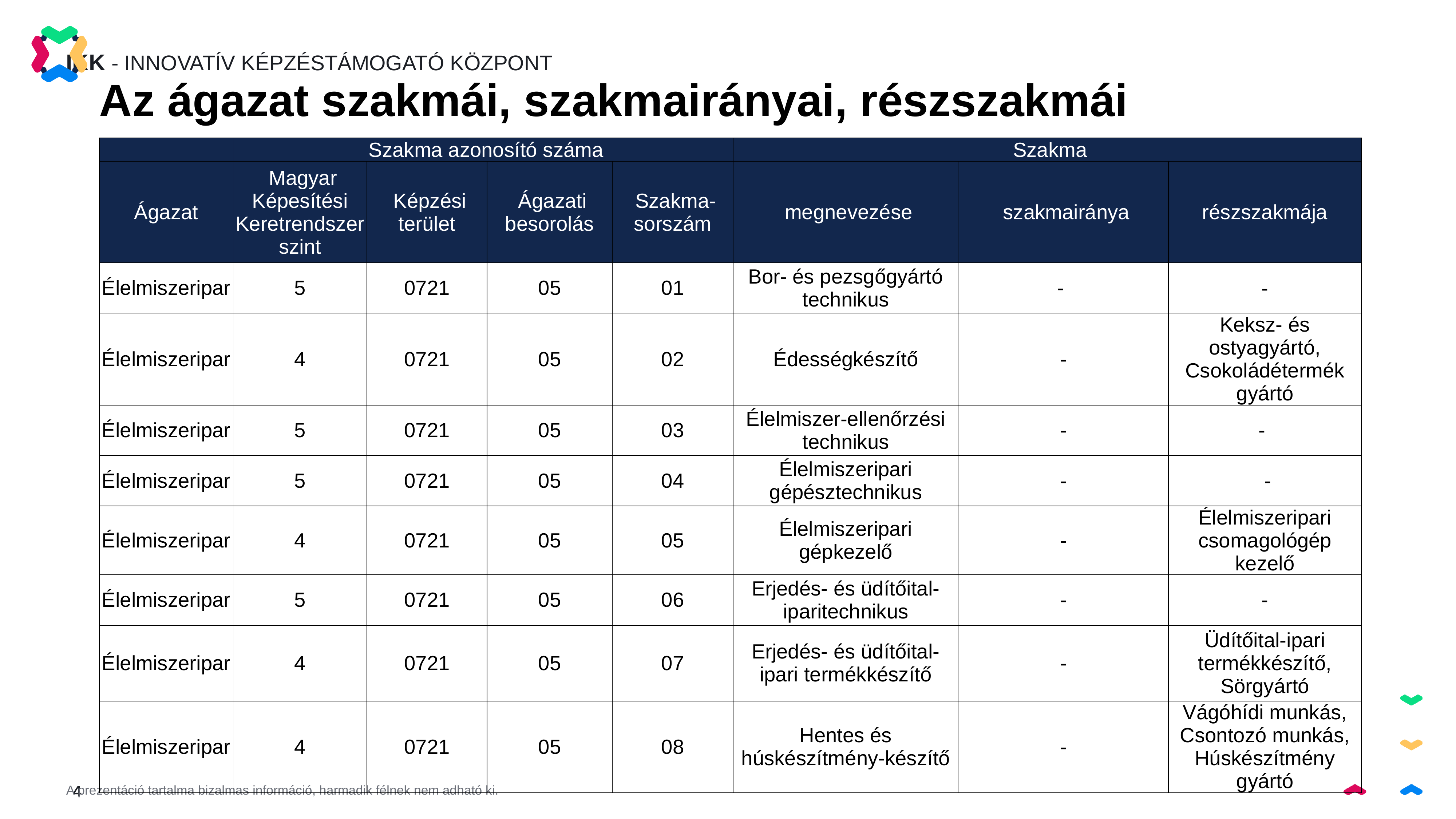

Az ágazat szakmái, szakmairányai, részszakmái
|  | Szakma azonosító száma |  |  |  | Szakma |  |  |
| --- | --- | --- | --- | --- | --- | --- | --- |
| Ágazat | Magyar Képesítési Keretrendszer szint | Képzési terület | Ágazati besorolás | Szakma-sorszám | megnevezése | szakmairánya | részszakmája |
| Élelmiszeripar | 5 | 0721 | 05 | 01 | Bor- és pezsgőgyártó technikus | - | - |
| Élelmiszeripar | 4 | 0721 | 05 | 02 | Édességkészítő | - | Keksz- és ostyagyártó, Csokoládétermék gyártó |
| Élelmiszeripar | 5 | 0721 | 05 | 03 | Élelmiszer-ellenőrzési technikus | - | - |
| Élelmiszeripar | 5 | 0721 | 05 | 04 | Élelmiszeripari gépésztechnikus | - | - |
| Élelmiszeripar | 4 | 0721 | 05 | 05 | Élelmiszeripari gépkezelő | - | Élelmiszeripari csomagológép kezelő |
| Élelmiszeripar | 5 | 0721 | 05 | 06 | Erjedés- és üdítőital-iparitechnikus | - | - |
| Élelmiszeripar | 4 | 0721 | 05 | 07 | Erjedés- és üdítőital-ipari termékkészítő | - | Üdítőital-ipari termékkészítő, Sörgyártó |
| Élelmiszeripar | 4 | 0721 | 05 | 08 | Hentes és húskészítmény-készítő | - | Vágóhídi munkás, Csontozó munkás, Húskészítmény gyártó |